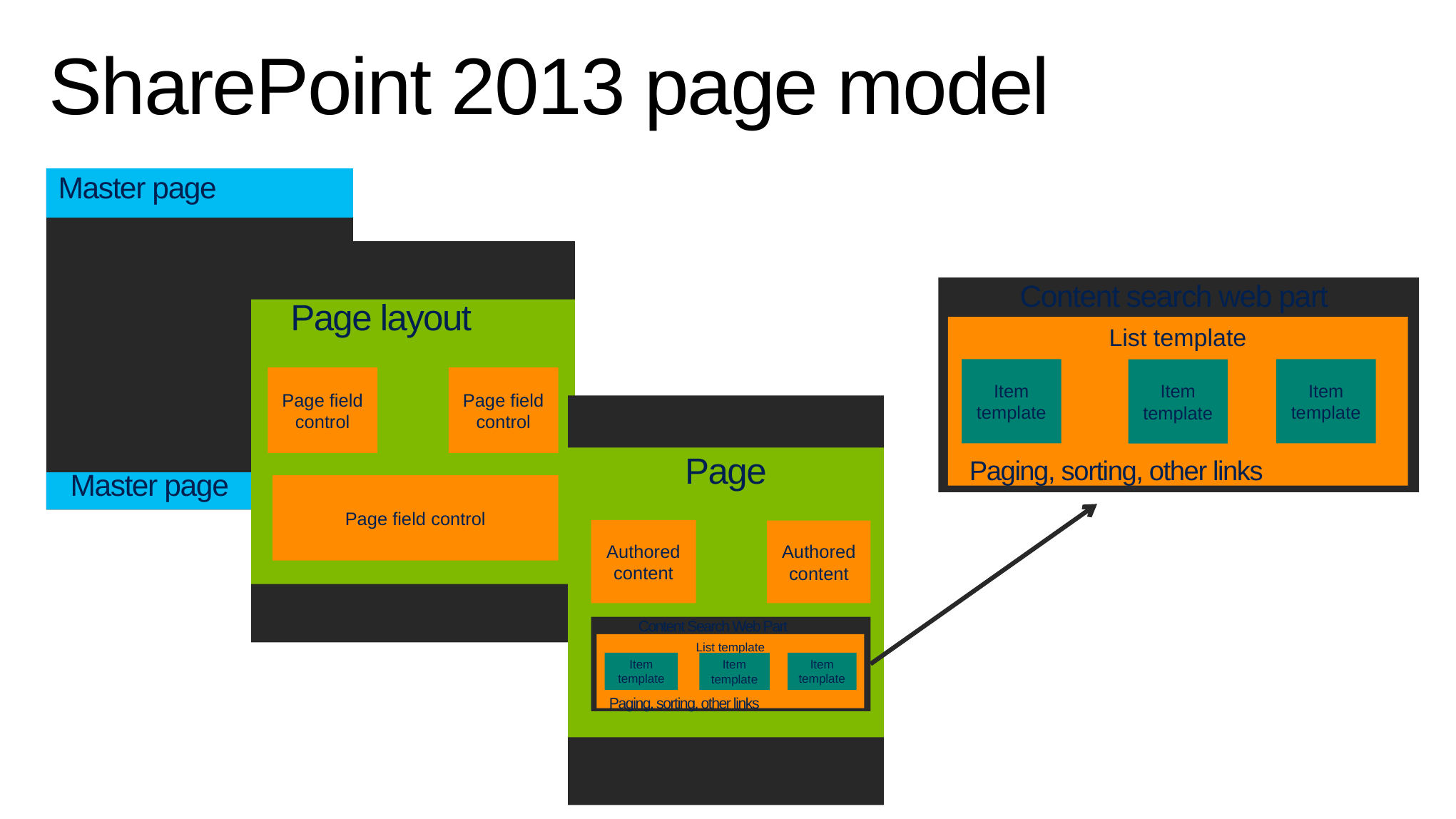

# SharePoint 2013 page model

Master page
Master page

Page layout
Page field control
Page field control
Page field control

Content search web part
List template
Item template
Item template
Item template
Paging, sorting, other links

Page
Authored content
Authored content

Content Search Web Part
List template
Item template
Item template
Item template
Paging, sorting, other links